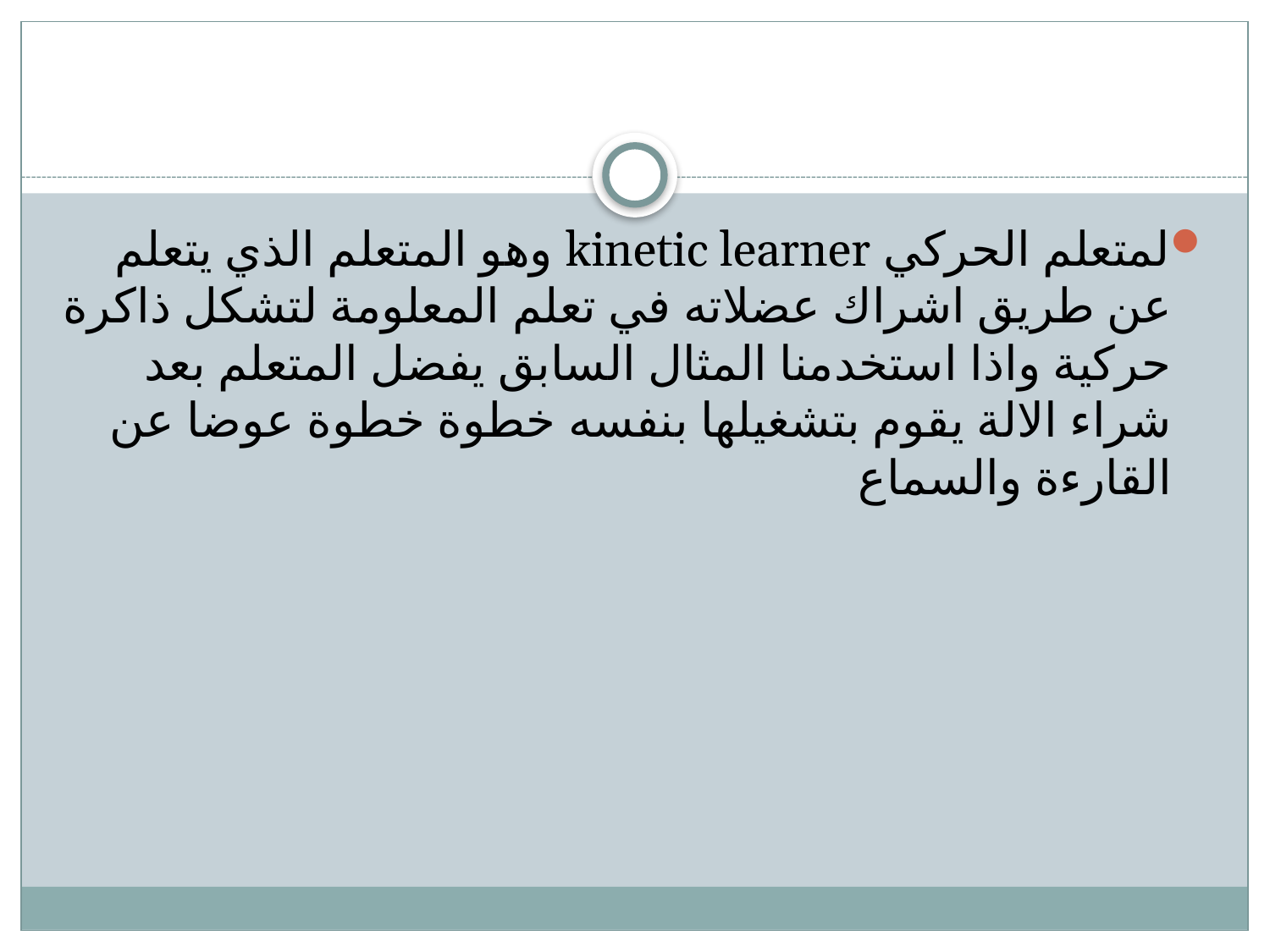

#
لمتعلم الحركي kinetic learner وهو المتعلم الذي يتعلم عن طريق اشراك عضلاته في تعلم المعلومة لتشكل ذاكرة حركية واذا استخدمنا المثال السابق يفضل المتعلم بعد شراء الالة يقوم بتشغيلها بنفسه خطوة خطوة عوضا عن القارءة والسماع